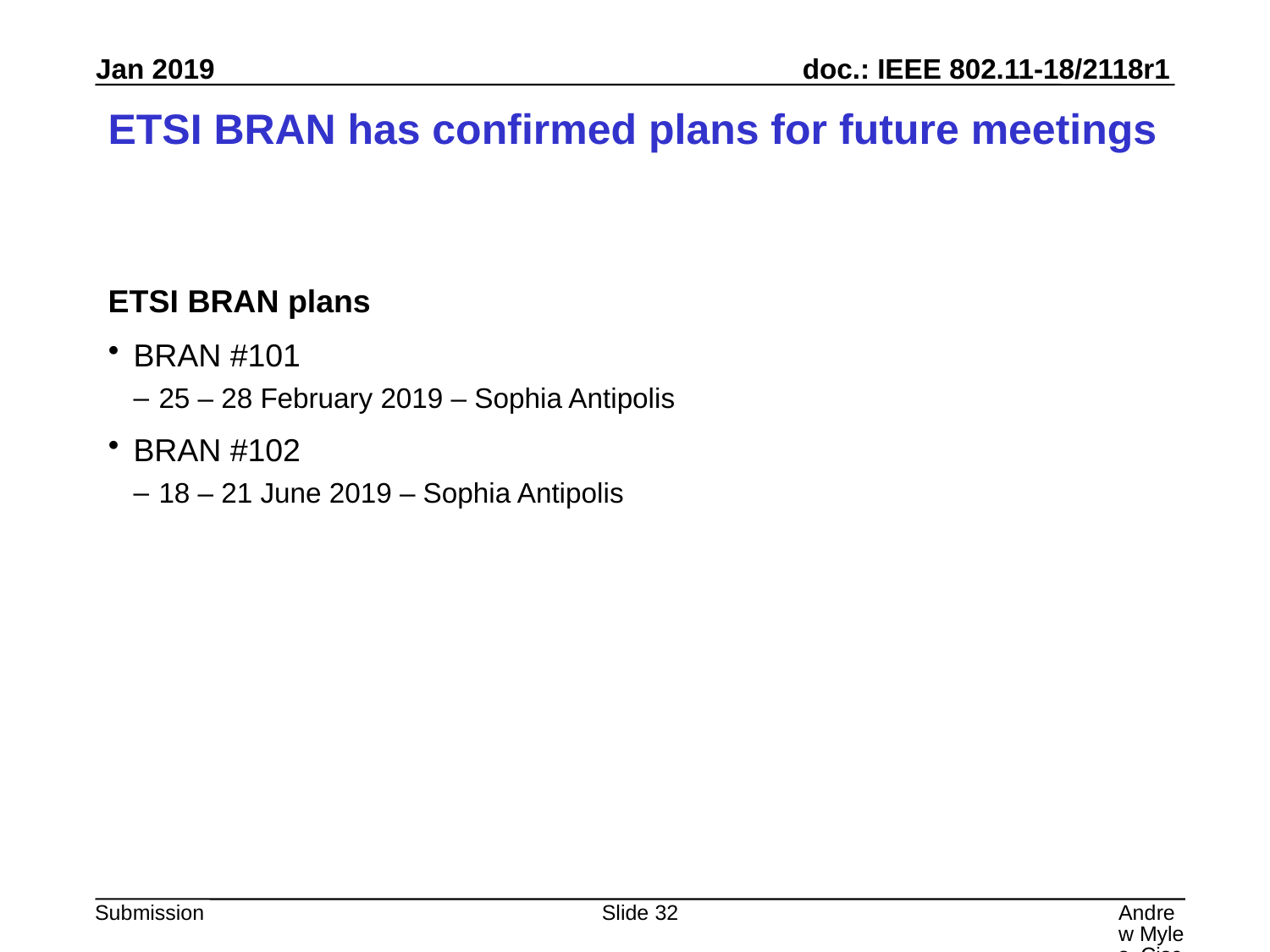

# ETSI BRAN has confirmed plans for future meetings
ETSI BRAN plans
BRAN #101
25 – 28 February 2019 – Sophia Antipolis
BRAN #102
18 – 21 June 2019 – Sophia Antipolis

Slide 32
Andrew Myles, Cisco